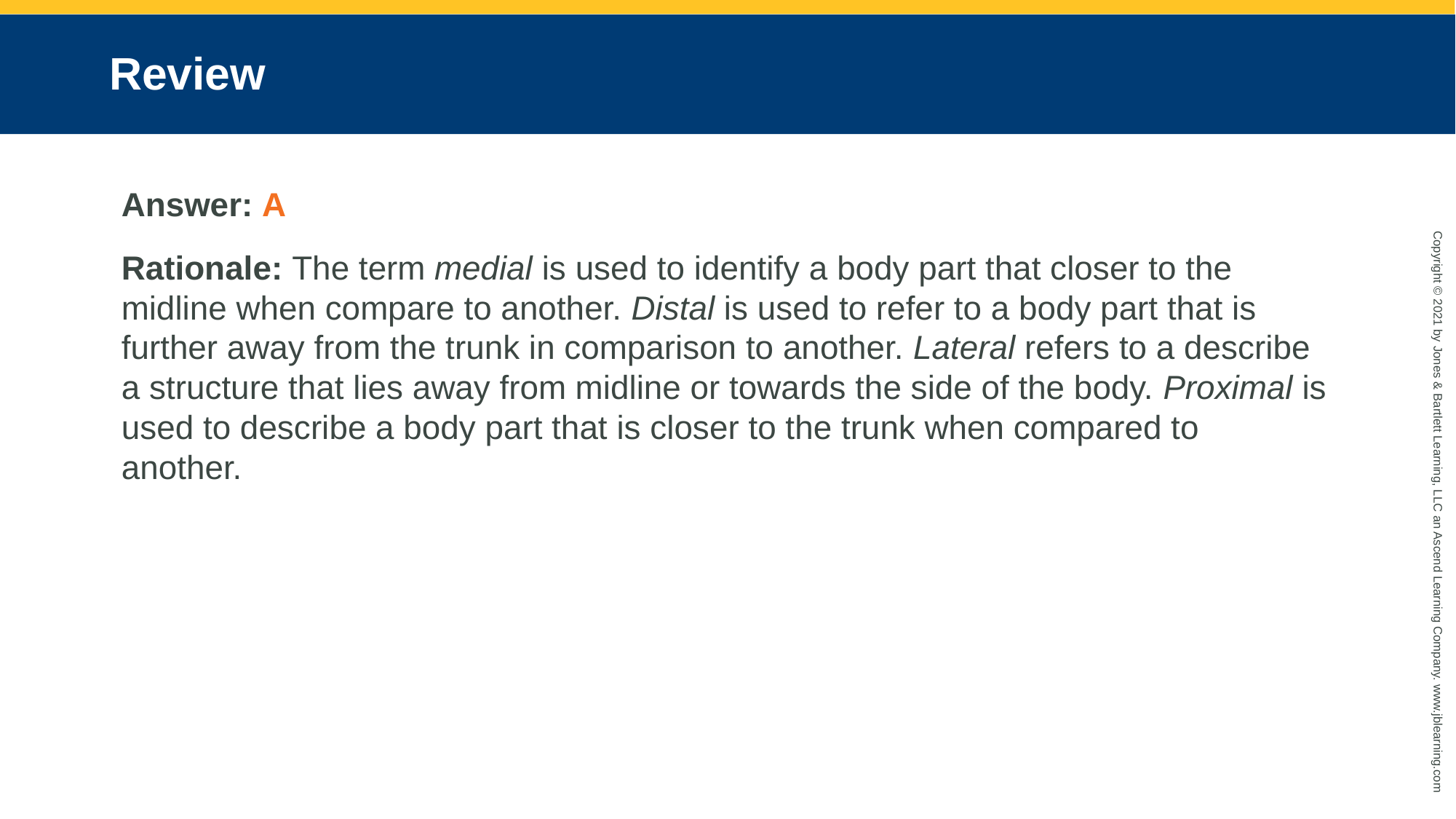

# Review
Answer: A
Rationale: The term medial is used to identify a body part that closer to the midline when compare to another. Distal is used to refer to a body part that is further away from the trunk in comparison to another. Lateral refers to a describe a structure that lies away from midline or towards the side of the body. Proximal is used to describe a body part that is closer to the trunk when compared to another.